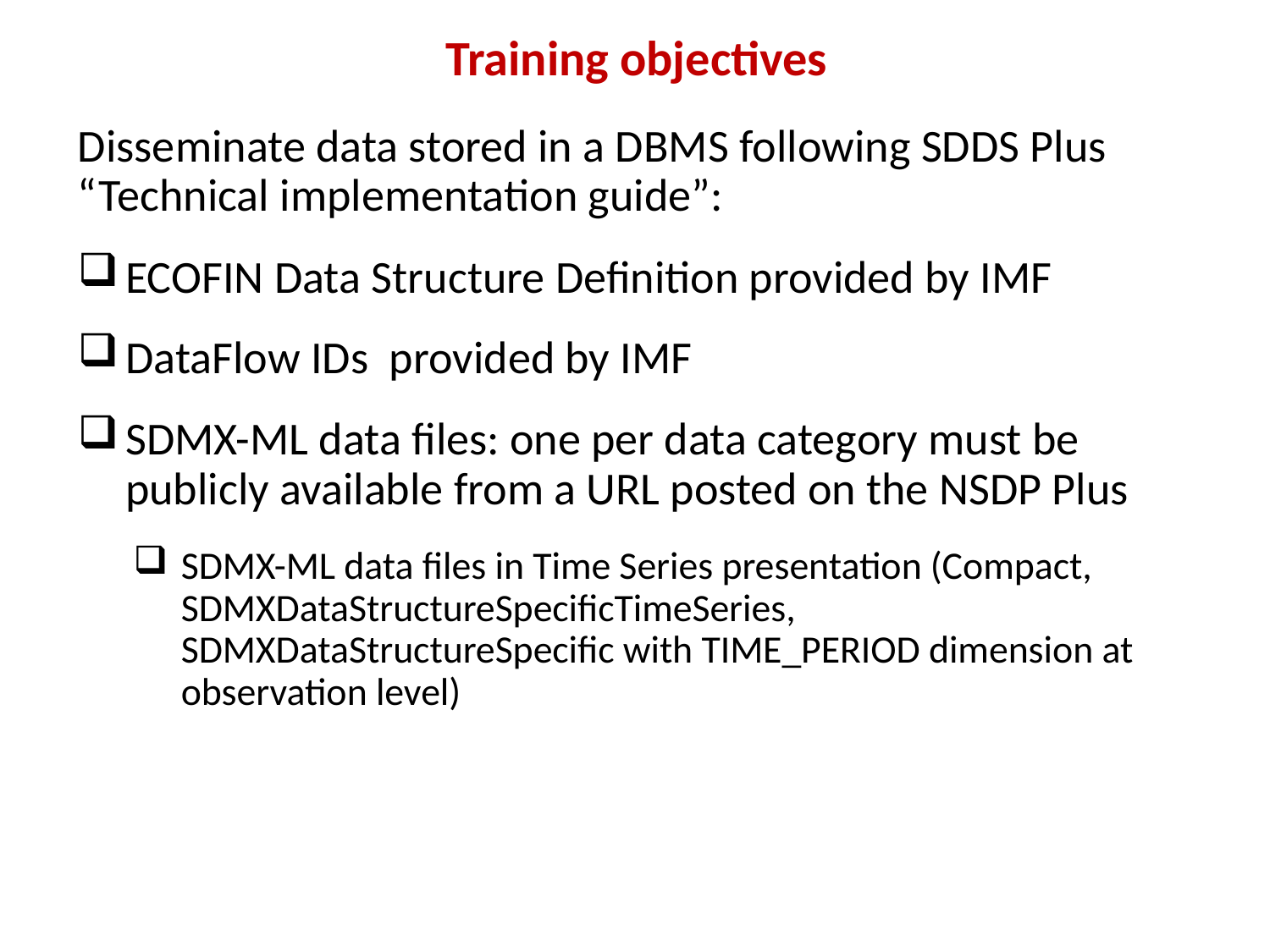

Training objectives
Disseminate data stored in a DBMS following SDDS Plus  “Technical implementation guide”:
ECOFIN Data Structure Definition provided by IMF
DataFlow IDs  provided by IMF
SDMX-ML data files: one per data category must be publicly available from a URL posted on the NSDP Plus
SDMX-ML data files in Time Series presentation (Compact, SDMXDataStructureSpecificTimeSeries, SDMXDataStructureSpecific with TIME_PERIOD dimension at observation level)